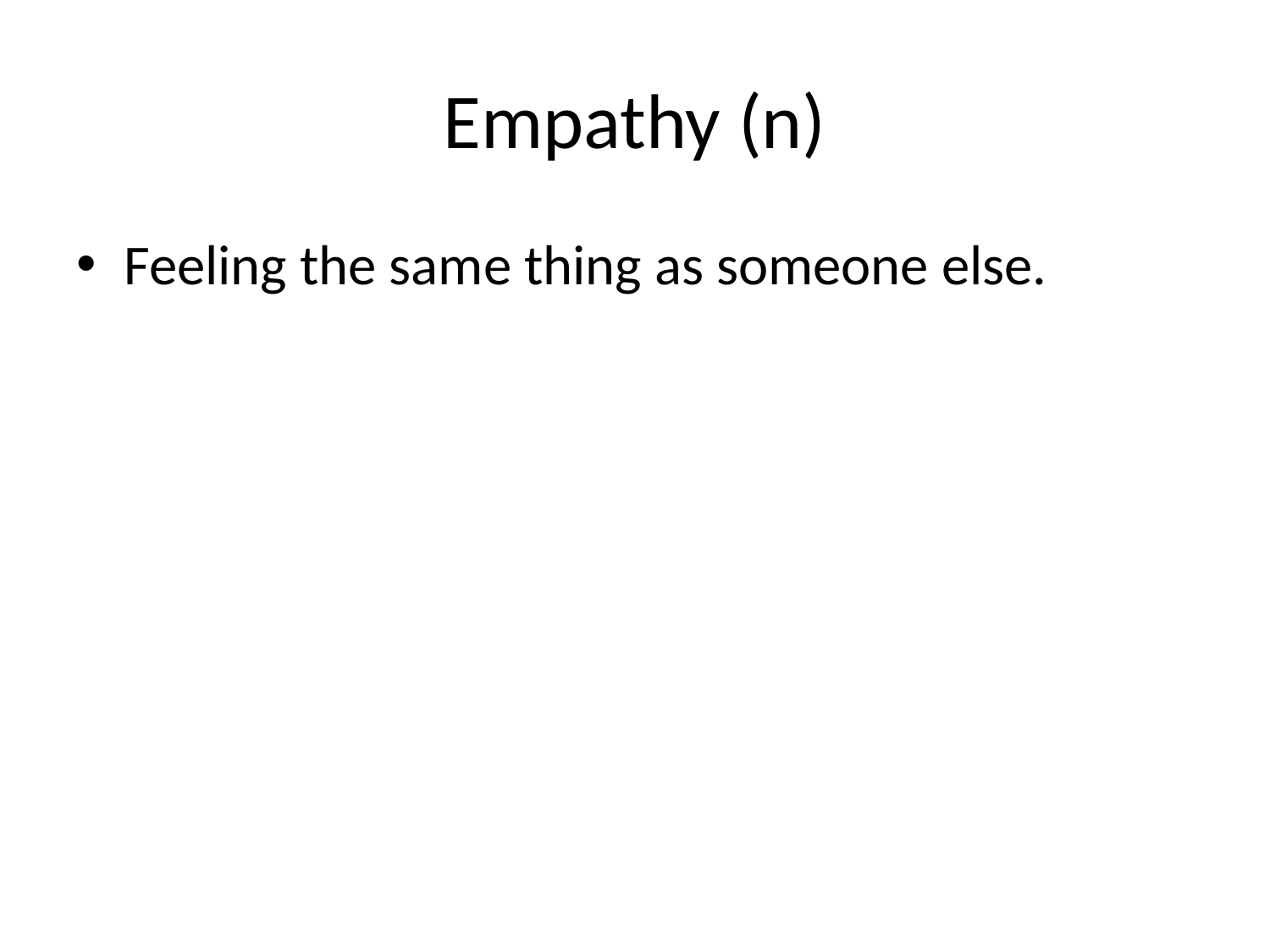

# Empathy (n)
Feeling the same thing as someone else.